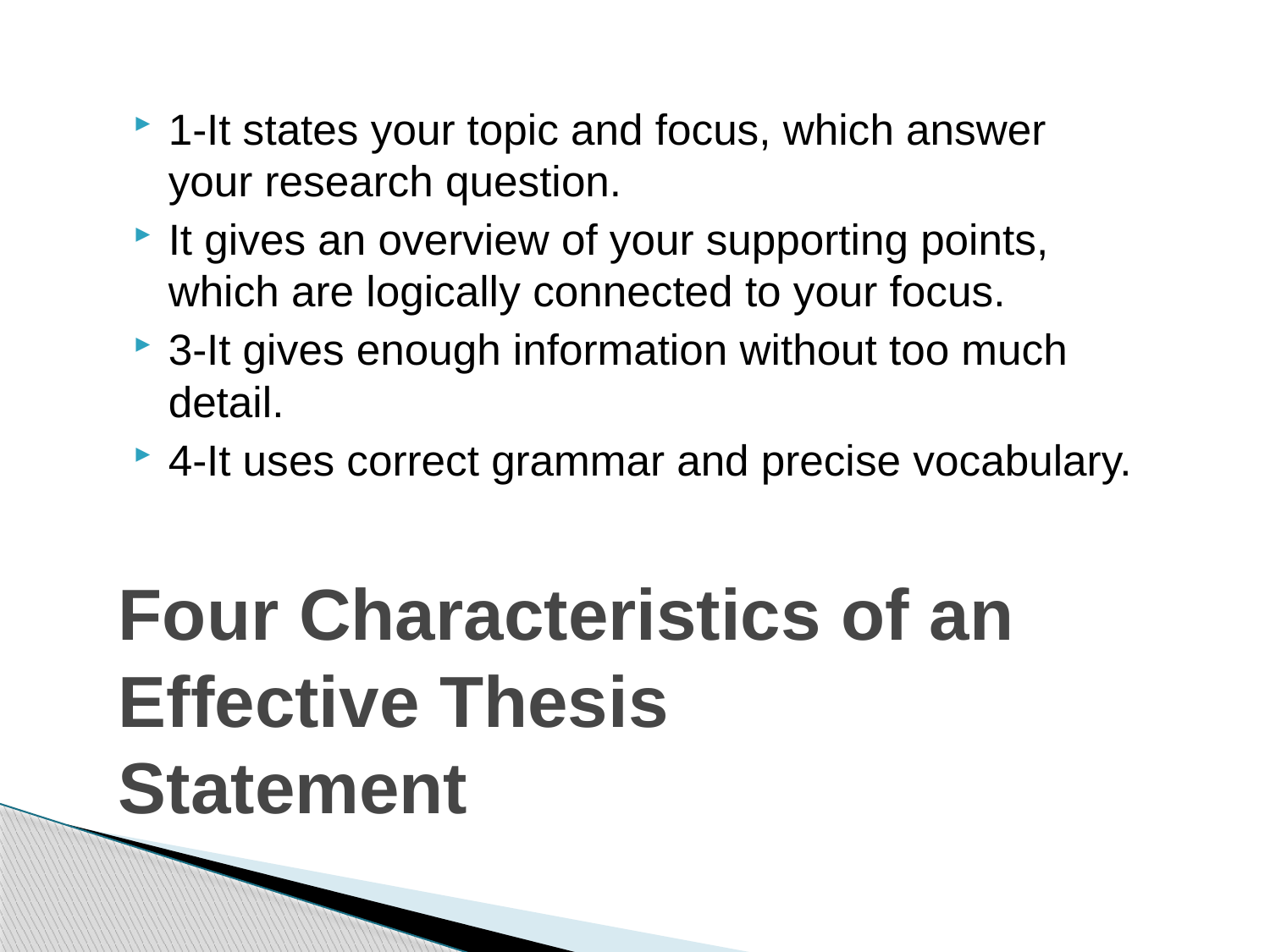

1-It states your topic and focus, which answer your research question.
It gives an overview of your supporting points, which are logically connected to your focus.
3-It gives enough information without too much detail.
4-It uses correct grammar and precise vocabulary.
# Four Characteristics of an Effective Thesis Statement